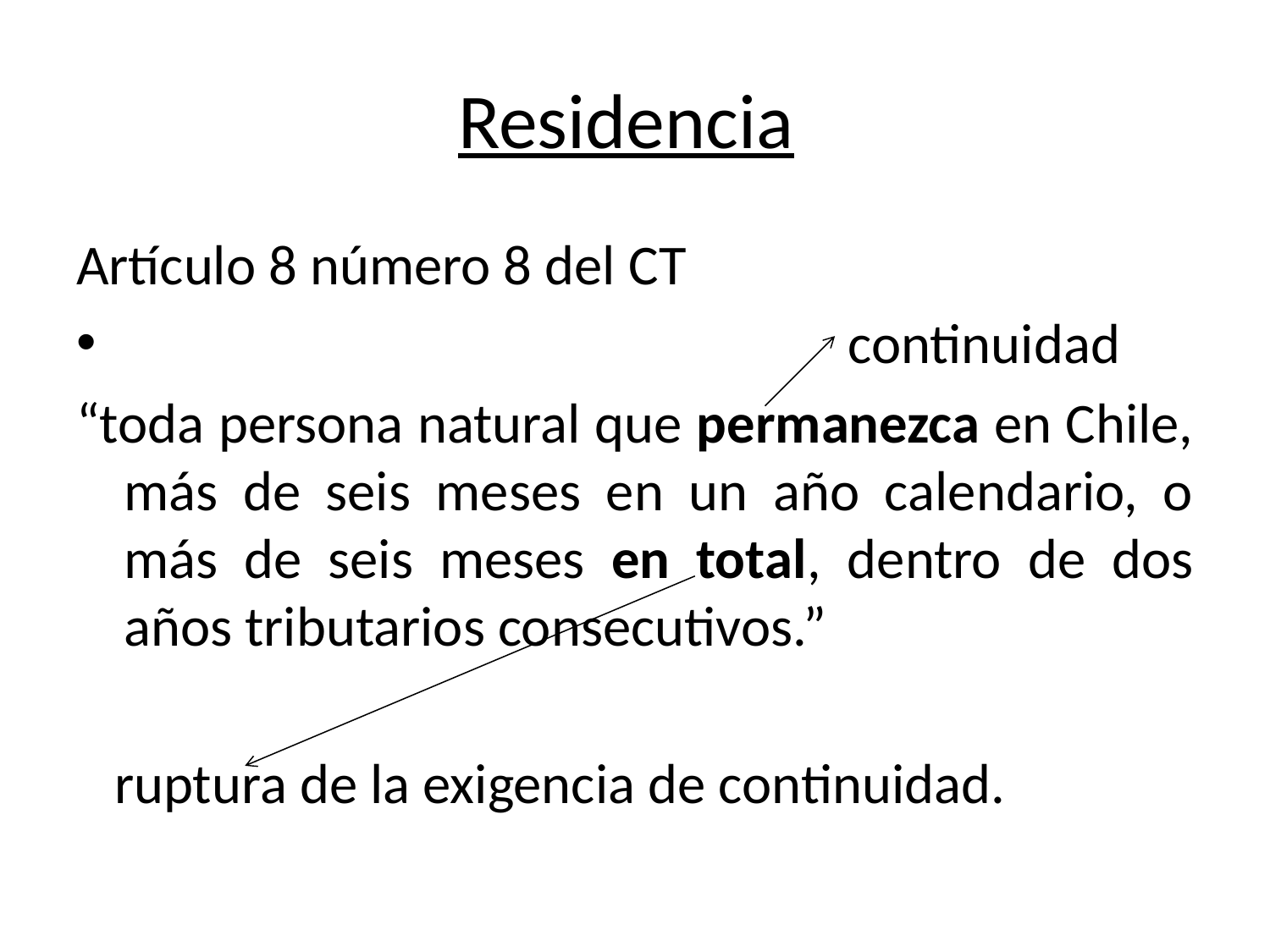

# Residencia
Artículo 8 número 8 del CT
                                                         continuidad
“toda persona natural que permanezca en Chile, más de seis meses en un año calendario, o más de seis meses en total, dentro de dos años tributarios consecutivos.”

   ruptura de la exigencia de continuidad.